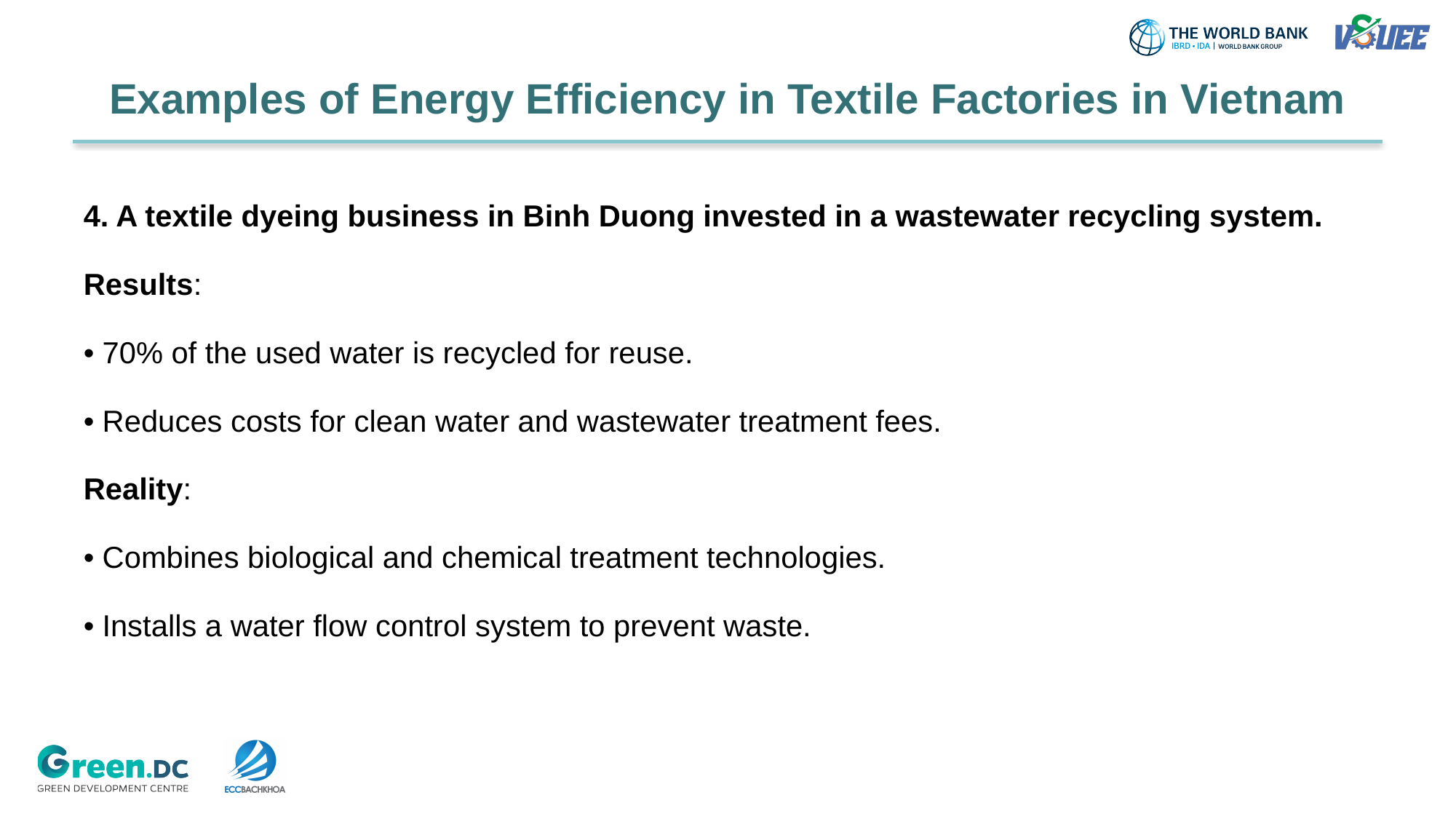

# Examples of Energy Efficiency in Textile Factories in Vietnam
4. A textile dyeing business in Binh Duong invested in a wastewater recycling system.
Results:
• 70% of the used water is recycled for reuse.
• Reduces costs for clean water and wastewater treatment fees.
Reality:
• Combines biological and chemical treatment technologies.
• Installs a water flow control system to prevent waste.